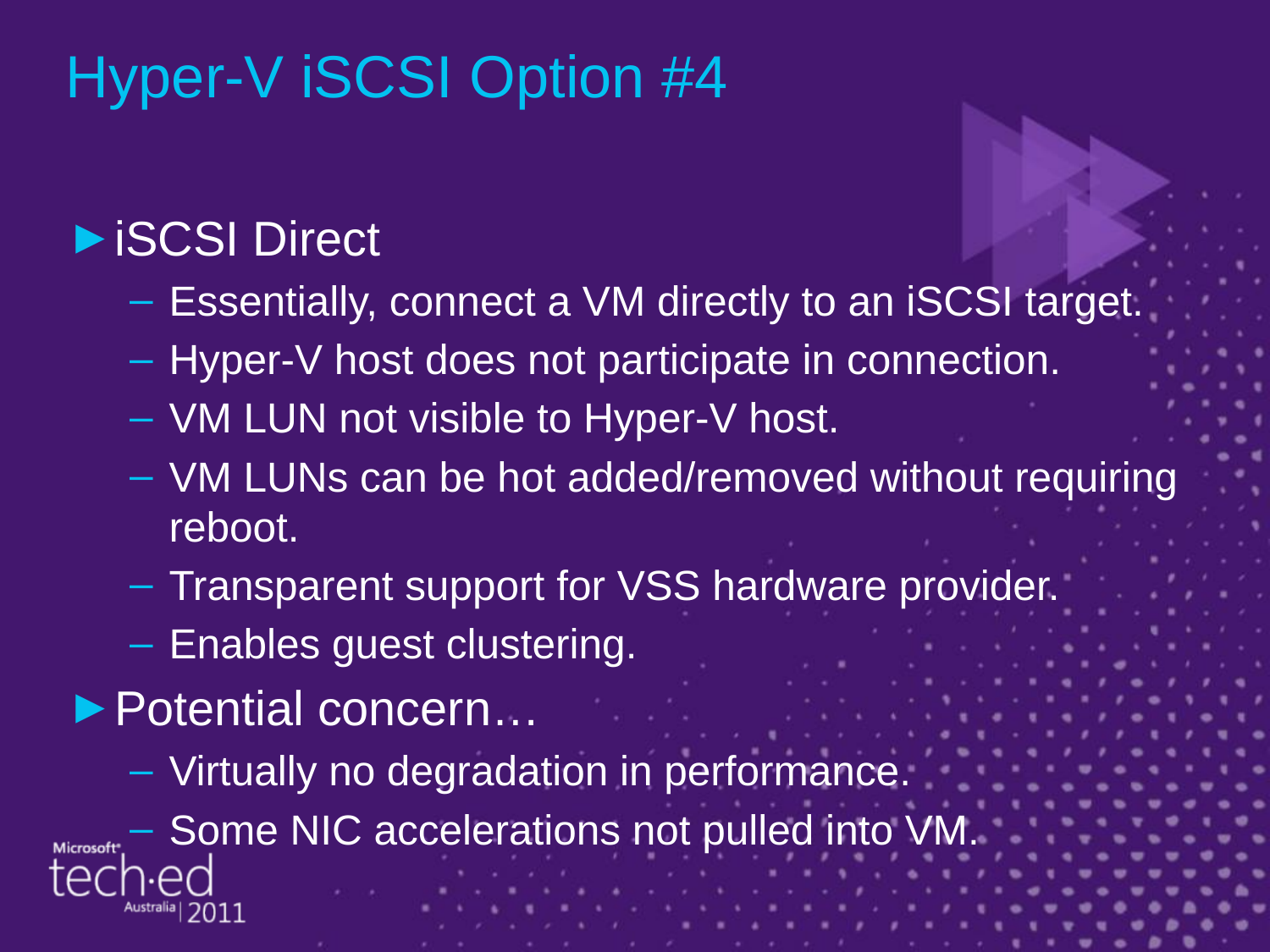

# Hyper-V iSCSI Option #4
iSCSI Direct
Essentially, connect a VM directly to an iSCSI target.
Hyper-V host does not participate in connection.
VM LUN not visible to Hyper-V host.
VM LUNs can be hot added/removed without requiring reboot.
Transparent support for VSS hardware provider.
Enables guest clustering.
Potential concern…
Virtually no degradation in performance.
Some NIC accelerations not pulled into VM.